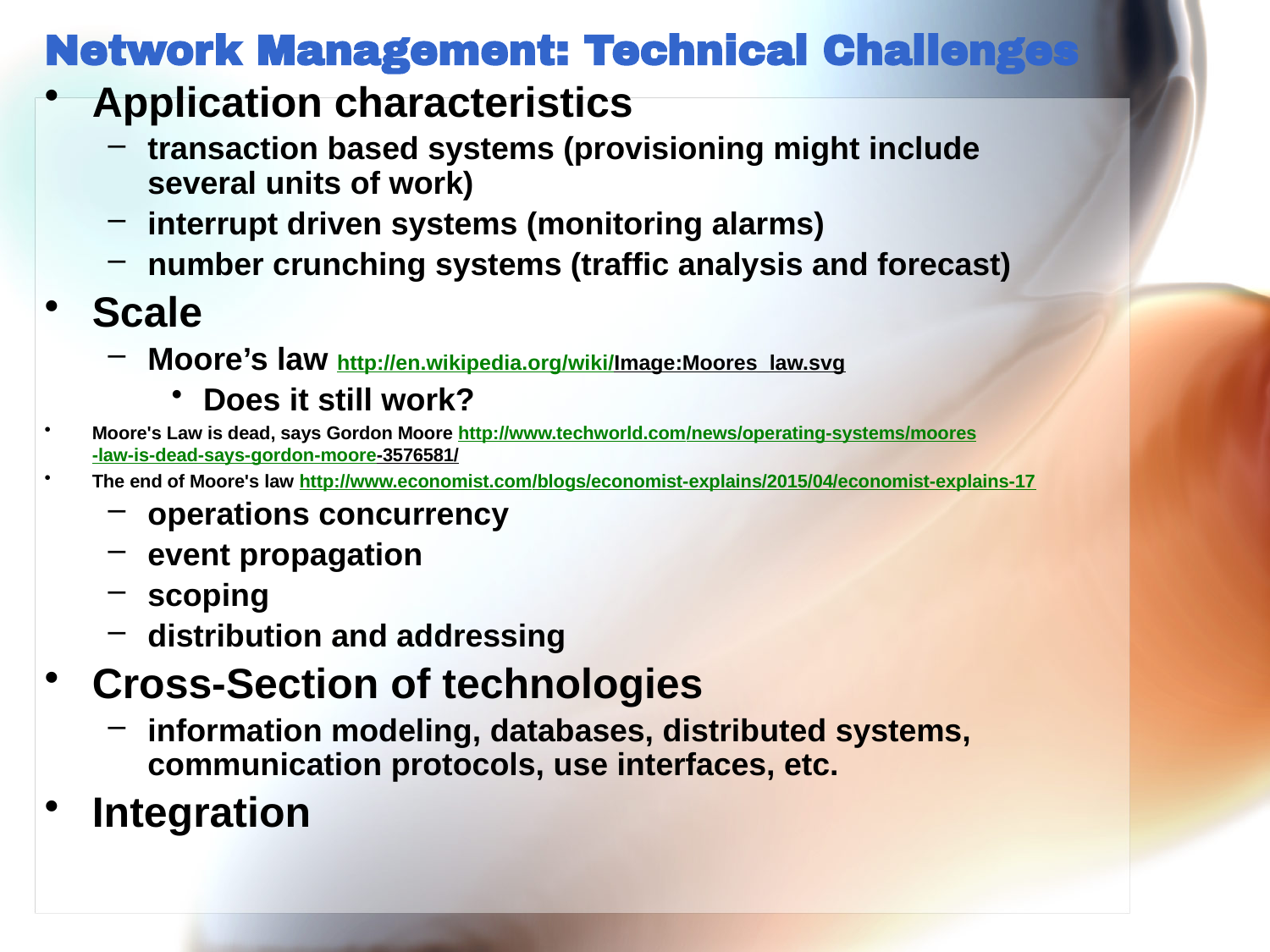

# Network Management: Technical Challenges
Application characteristics
transaction based systems (provisioning might include several units of work)
interrupt driven systems (monitoring alarms)
number crunching systems (traffic analysis and forecast)
Scale
Moore’s law http://en.wikipedia.org/wiki/Image:Moores_law.svg
Does it still work?
Moore's Law is dead, says Gordon Moore http://www.techworld.com/news/operating-systems/moores-law-is-dead-says-gordon-moore-3576581/
The end of Moore's law http://www.economist.com/blogs/economist-explains/2015/04/economist-explains-17
operations concurrency
event propagation
scoping
distribution and addressing
Cross-Section of technologies
information modeling, databases, distributed systems, communication protocols, use interfaces, etc.
Integration